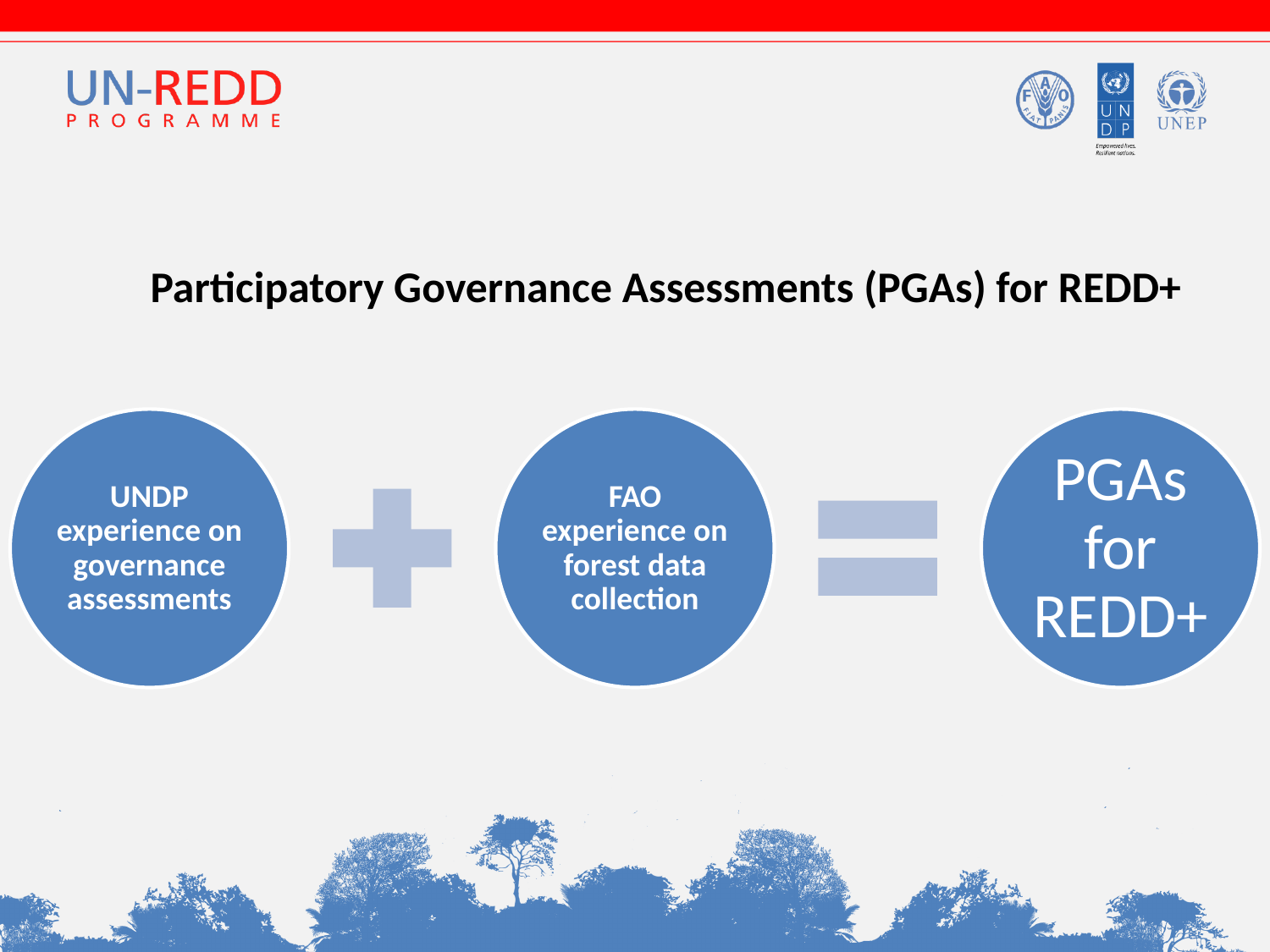

# Participatory Governance Assessments (PGAs) for REDD+

UNDP experience on governance assessments

FAO experience on forest data collection

PGAs for REDD+